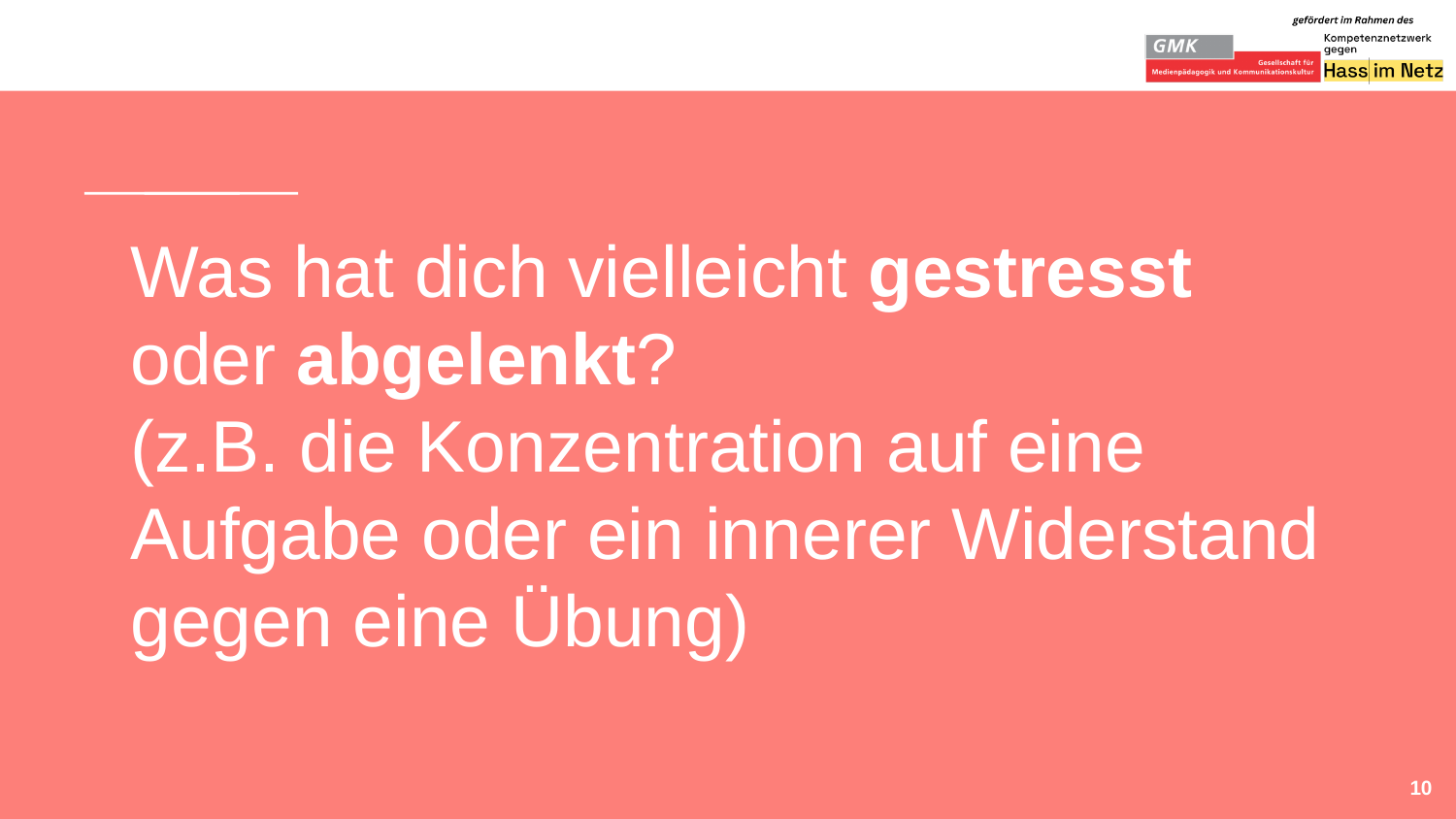

# Was hat dich vielleicht gestresst oder abgelenkt? (z.B. die Konzentration auf eine Aufgabe oder ein innerer Widerstand gegen eine Übung)
10